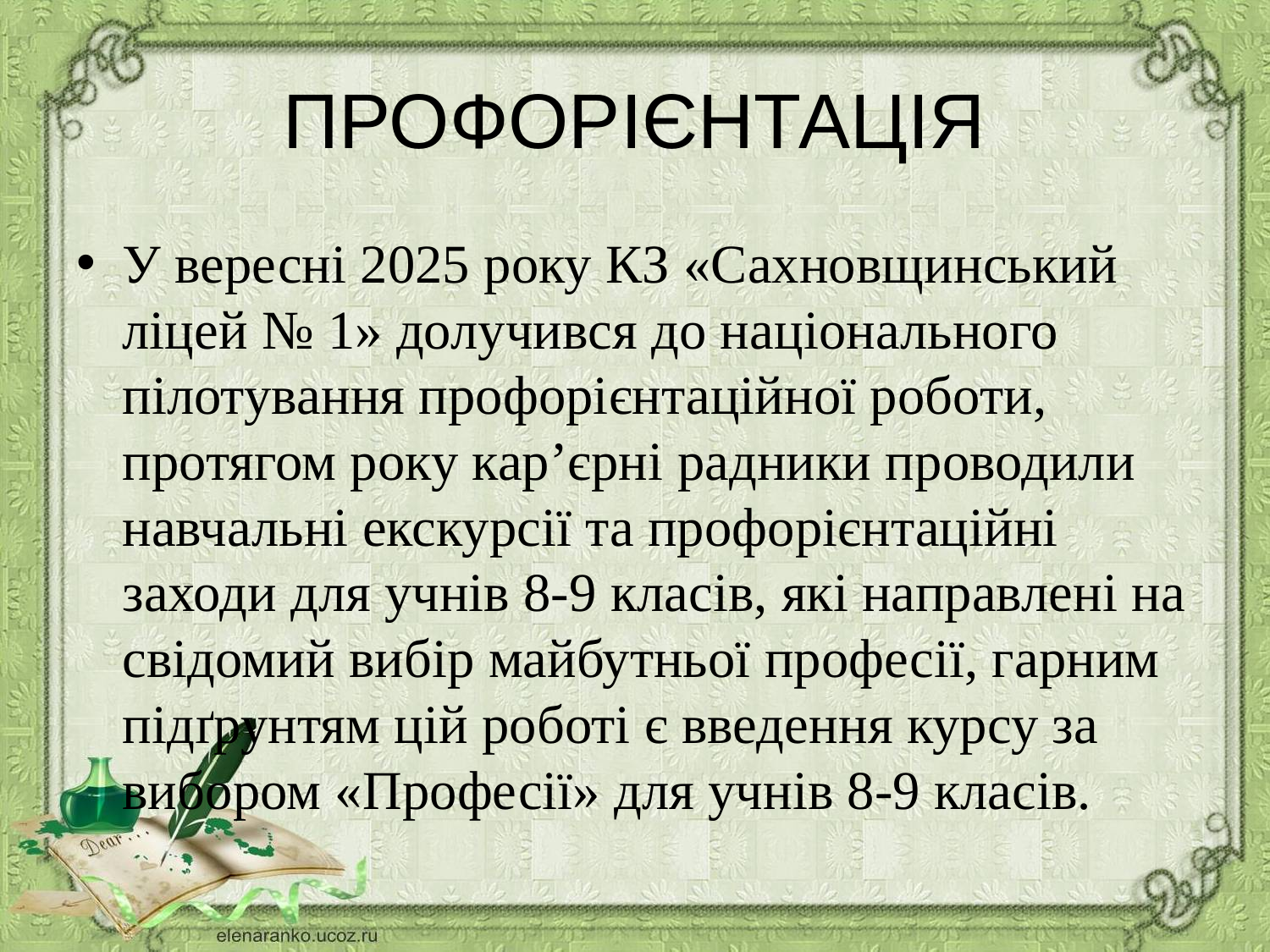

# ПРОФОРІЄНТАЦІЯ
У вересні 2025 року КЗ «Сахновщинський ліцей № 1» долучився до національного пілотування профорієнтаційної роботи, протягом року кар’єрні радники проводили навчальні екскурсії та профорієнтаційні заходи для учнів 8-9 класів, які направлені на свідомий вибір майбутньої професії, гарним підґрунтям цій роботі є введення курсу за вибором «Професії» для учнів 8-9 класів.